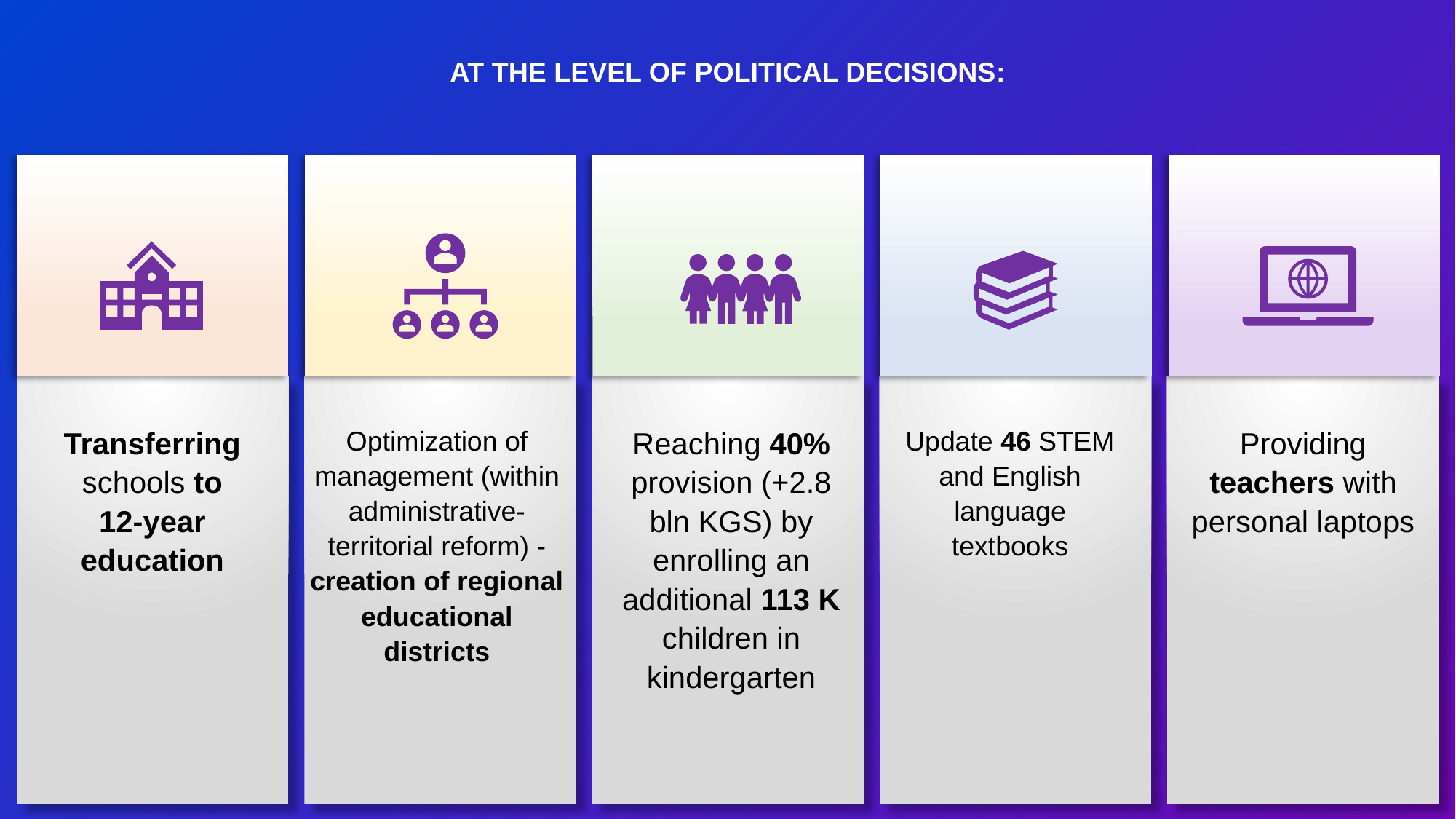

AT THE LEVEL OF POLITICAL DECISIONS:

Мектептерди 12 жылдык билим берүүгө өткөрүү

Башкарууну оптималдаштыруу (администрациялык-аймактык реформанын алкагында) - аймактык билим берүү округдарын түзүү

Кошумча 113 миң баланы бала бакчага тартуу менен 40% камсыздоого жетүү (+2,8 млрд. сом)

STEM жана англис тил сабактары боюнча 46  окуу китептерин жаңылоо

80 миң мугалимди жеке ноутбук менен камсыздоо.

Мектептерди 12 жылдык билим берүүгө өткөрүү

Башкарууну оптималдаштыруу (администрациялык-аймактык реформанын алкагында) - аймактык билим берүү округдарын түзүү

Кошумча 113 миң баланы бала бакчага тартуу менен 40% камсыздоого жетүү (+2,8 млрд. сом)

STEM жана англис тил сабактары боюнча 46  окуу китептерин жаңылоо

80 миң мугалимди жеке ноутбук менен камсыздоо.
Optimization of management (within administrative-territorial reform) - creation of regional educational districts

Transferring schools to 12-year education
Reaching 40% provision (+2.8 bln KGS) by enrolling an additional 113 K children in kindergarten
Update 46 STEM and English language textbooks
Providing teachers with personal laptops